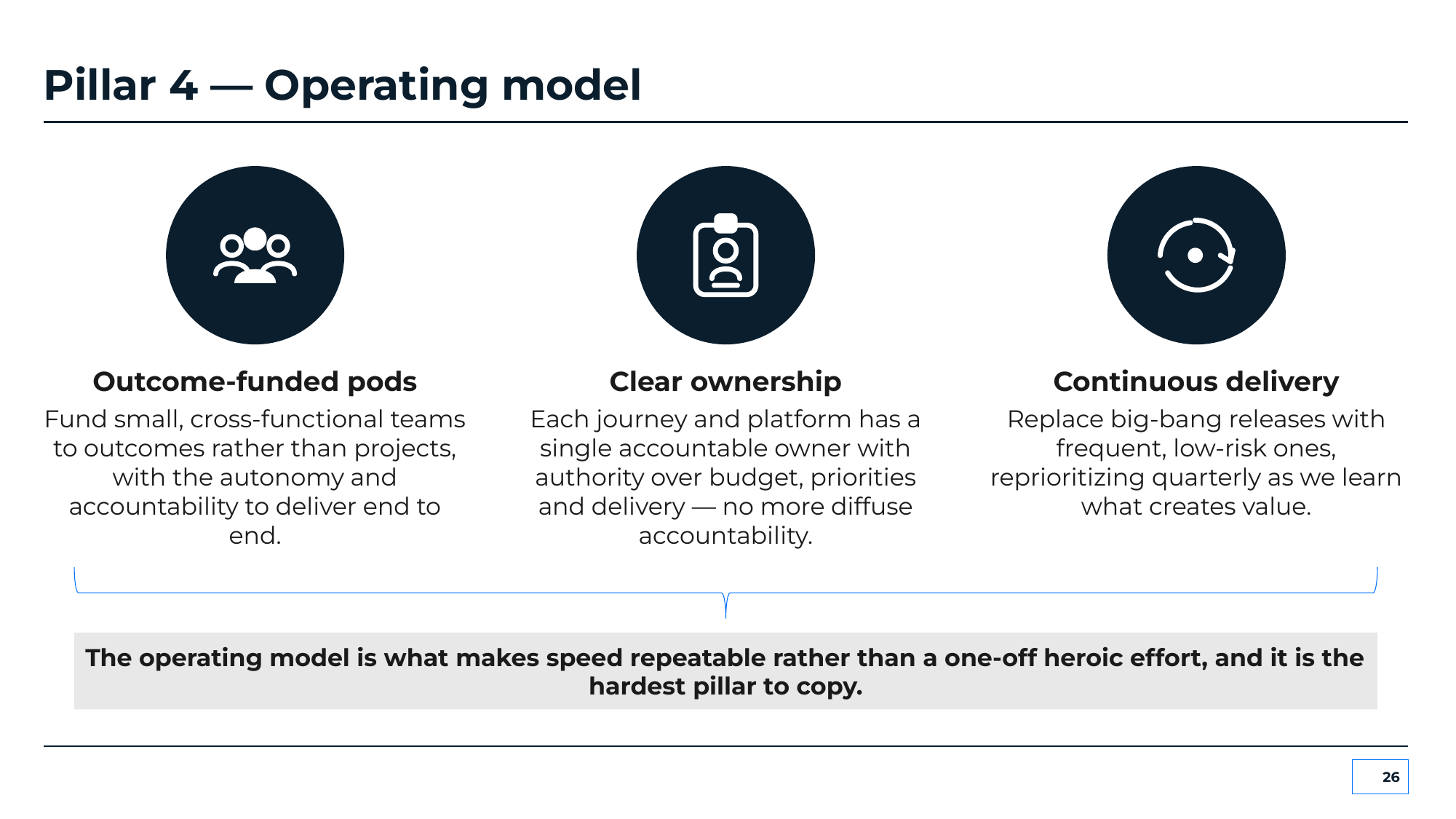

# Pillar 4 — Operating model

Outcome-funded pods
Fund small, cross-functional teams to outcomes rather than projects, with the autonomy and accountability to deliver end to end.
Clear ownership
Each journey and platform has a single accountable owner with authority over budget, priorities and delivery — no more diffuse accountability.
Continuous delivery
Replace big-bang releases with frequent, low-risk ones, reprioritizing quarterly as we learn what creates value.
The operating model is what makes speed repeatable rather than a one-off heroic effort, and it is the hardest pillar to copy.
26